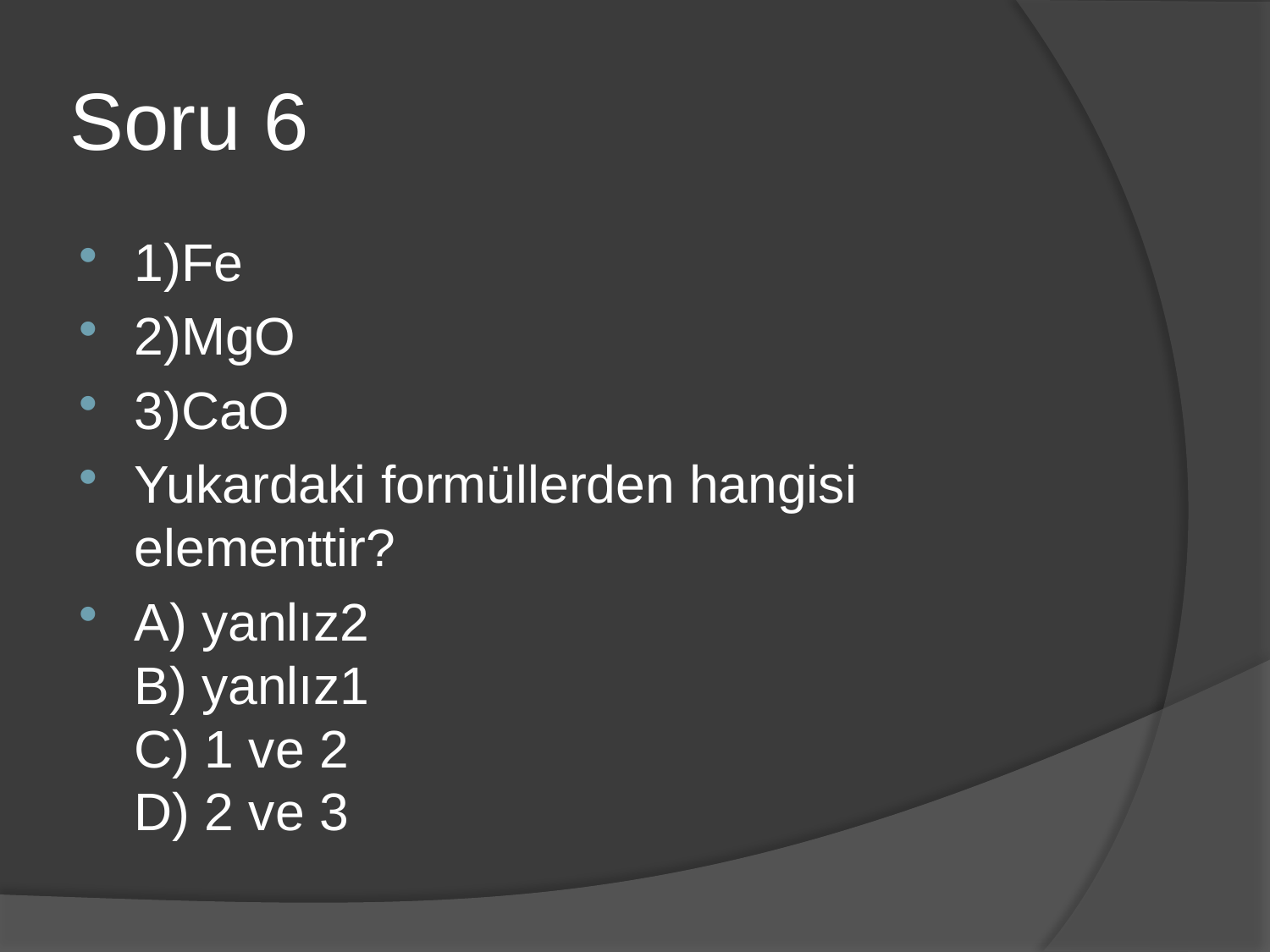

# Soru 6
1)Fe
2)MgO
3)CaO
Yukardaki formüllerden hangisi elementtir?
A) yanlız2
B) yanlız1
C) 1 ve 2
D) 2 ve 3